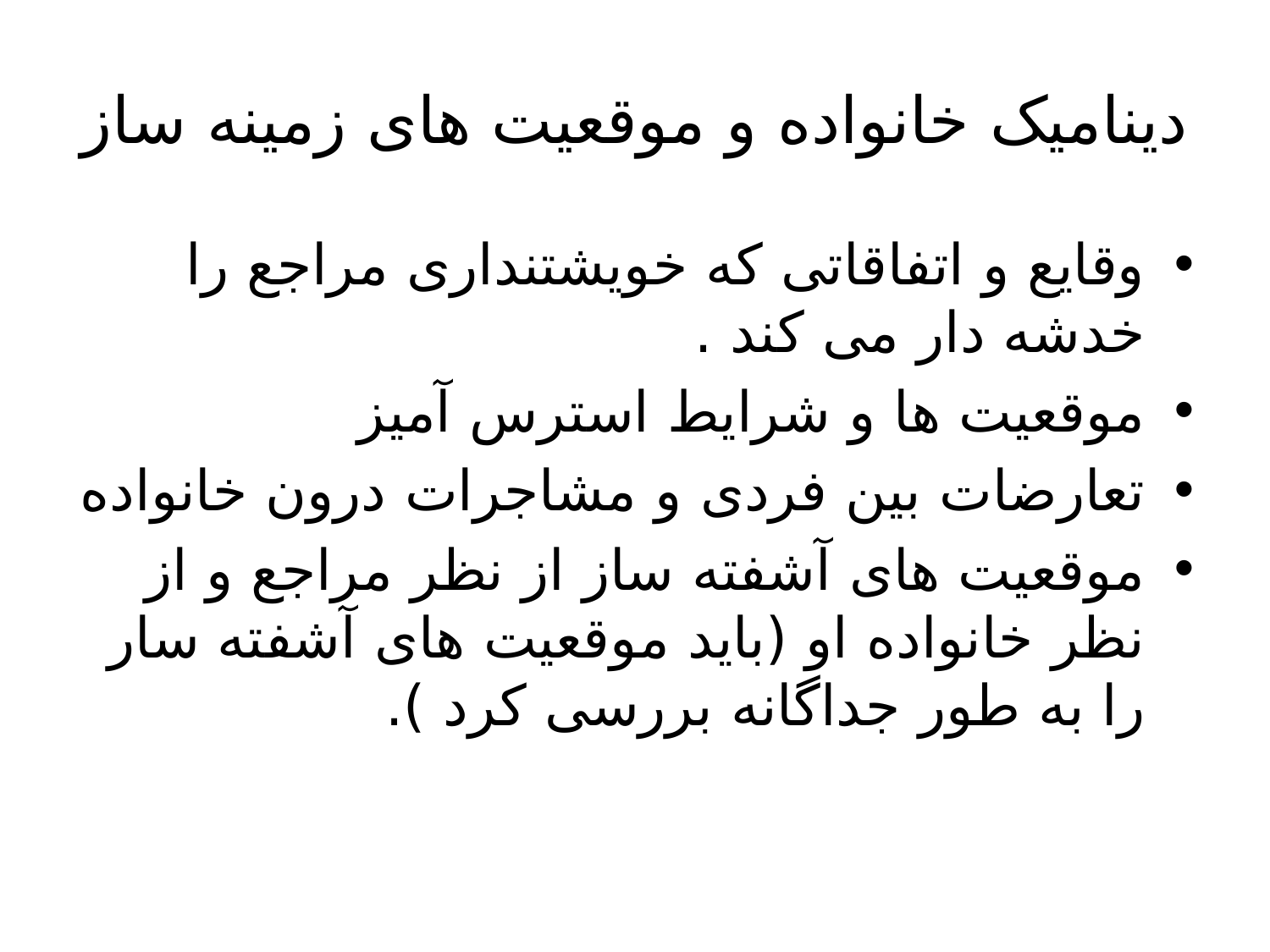

# دینامیک خانواده و موقعیت های زمینه ساز
وقایع و اتفاقاتی که خویشتنداری مراجع را خدشه دار می کند .
موقعیت ها و شرایط استرس آمیز
تعارضات بین فردی و مشاجرات درون خانواده
موقعیت های آشفته ساز از نظر مراجع و از نظر خانواده او (باید موقعیت های آشفته سار را به طور جداگانه بررسی کرد ).